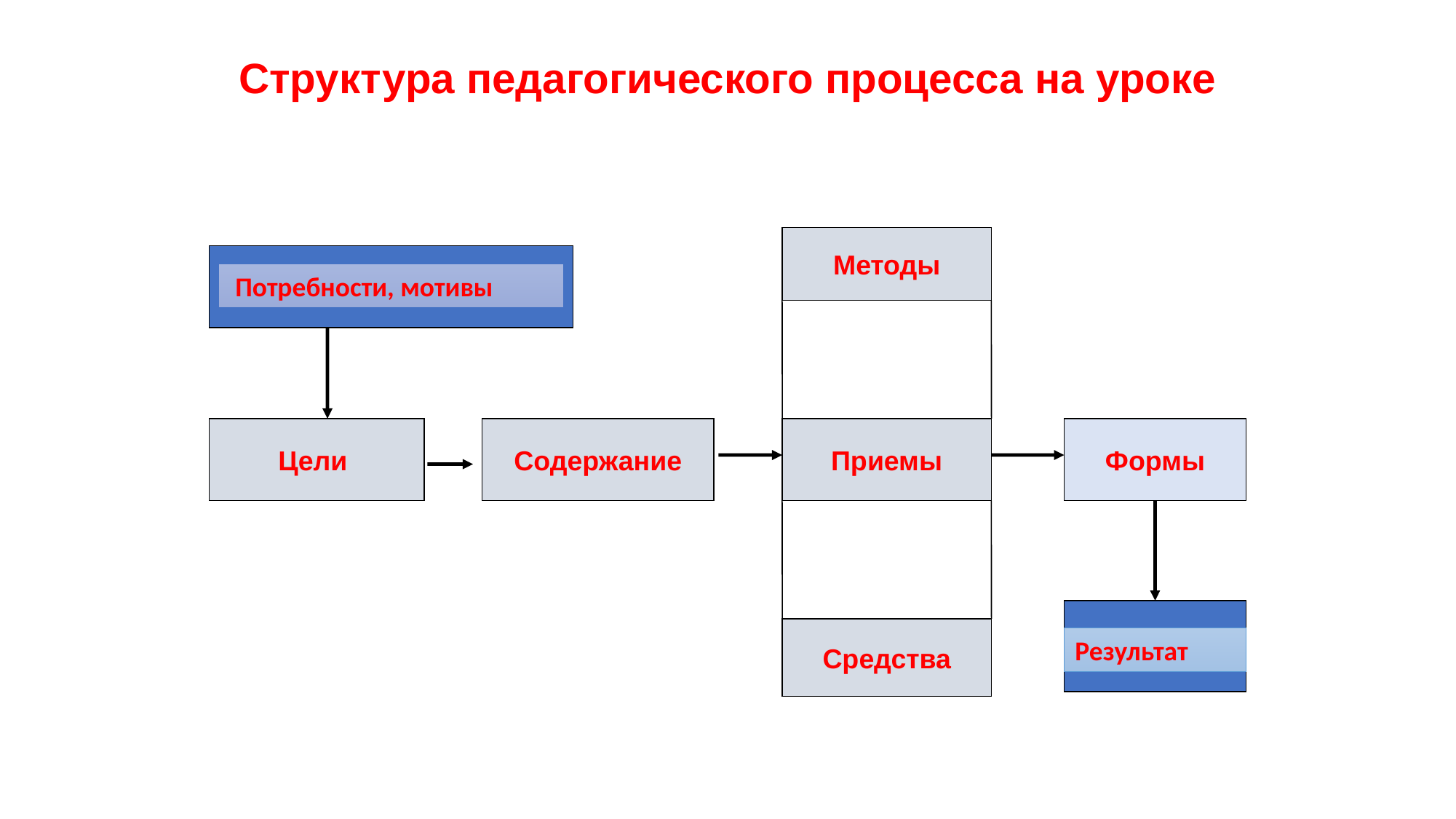

Структура педагогического процесса на уроке

Методы

 Потребности, мотивы

Цели

Содержание

Приемы

Формы

Средства
Результат